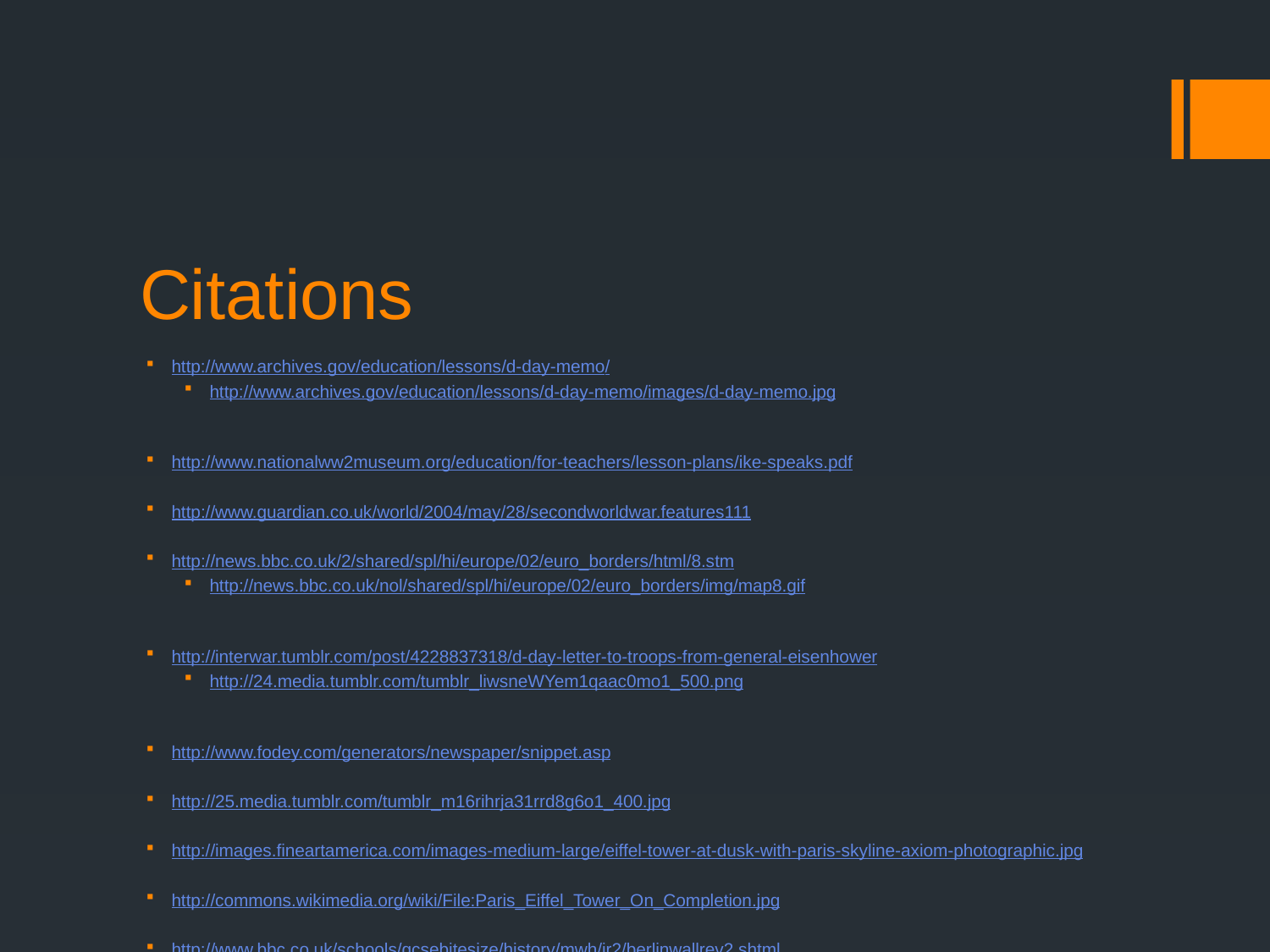

# Citations
http://www.archives.gov/education/lessons/d-day-memo/
http://www.archives.gov/education/lessons/d-day-memo/images/d-day-memo.jpg

http://www.nationalww2museum.org/education/for-teachers/lesson-plans/ike-speaks.pdf

http://www.guardian.co.uk/world/2004/may/28/secondworldwar.features111

http://news.bbc.co.uk/2/shared/spl/hi/europe/02/euro_borders/html/8.stm
http://news.bbc.co.uk/nol/shared/spl/hi/europe/02/euro_borders/img/map8.gif

http://interwar.tumblr.com/post/4228837318/d-day-letter-to-troops-from-general-eisenhower
http://24.media.tumblr.com/tumblr_liwsneWYem1qaac0mo1_500.png

http://www.fodey.com/generators/newspaper/snippet.asp

http://25.media.tumblr.com/tumblr_m16rihrja31rrd8g6o1_400.jpg

http://images.fineartamerica.com/images-medium-large/eiffel-tower-at-dusk-with-paris-skyline-axiom-photographic.jpg

http://commons.wikimedia.org/wiki/File:Paris_Eiffel_Tower_On_Completion.jpg

http://www.bbc.co.uk/schools/gcsebitesize/history/mwh/ir2/berlinwallrev2.shtml